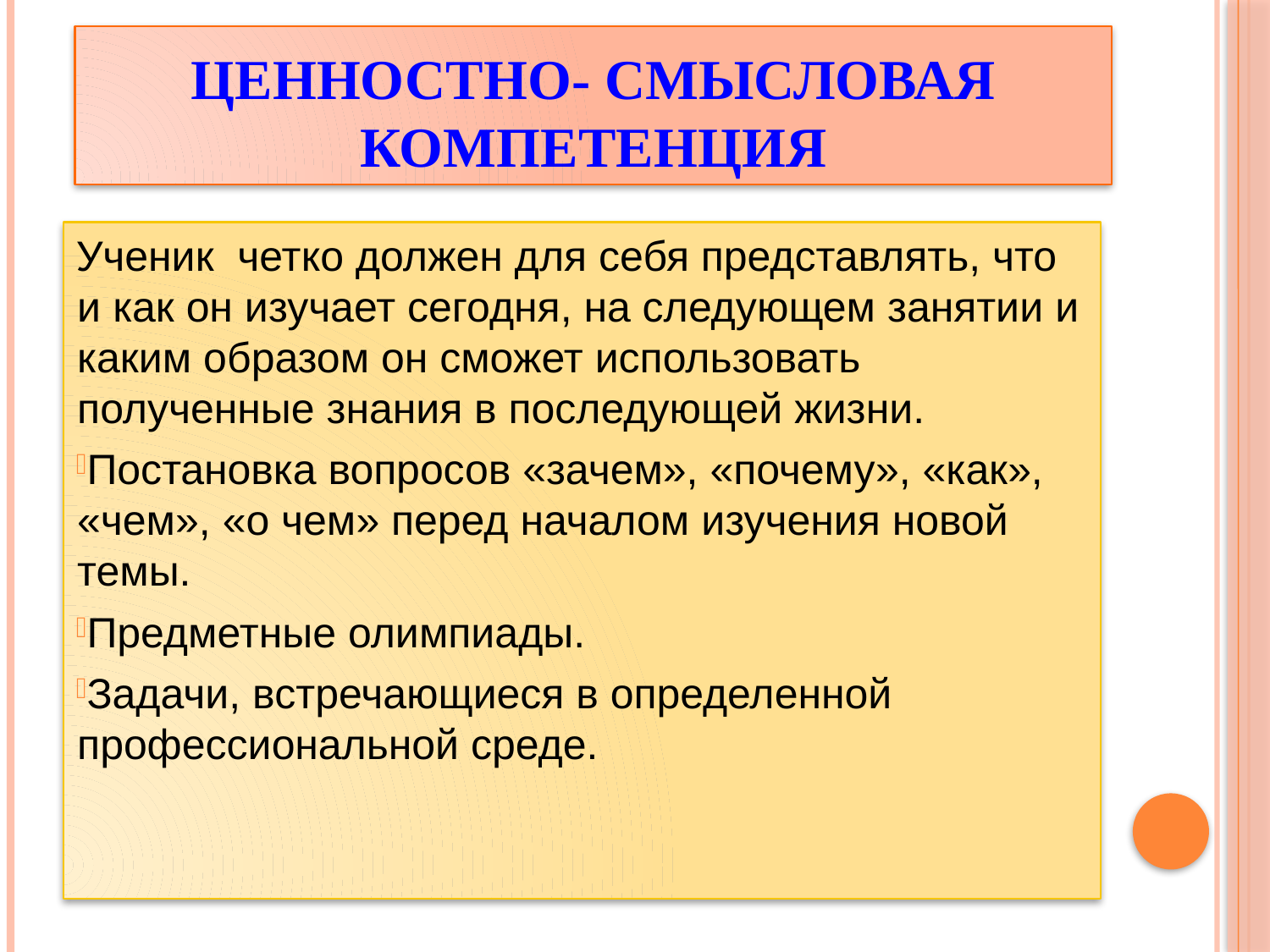

# Ценностно- смысловая компетенция
Ученик  четко должен для себя представлять, что и как он изучает сегодня, на следующем занятии и каким образом он сможет использовать полученные знания в последующей жизни.
Постановка вопросов «зачем», «почему», «как», «чем», «о чем» перед началом изучения новой темы.
Предметные олимпиады.
Задачи, встречающиеся в определенной профессиональной среде.